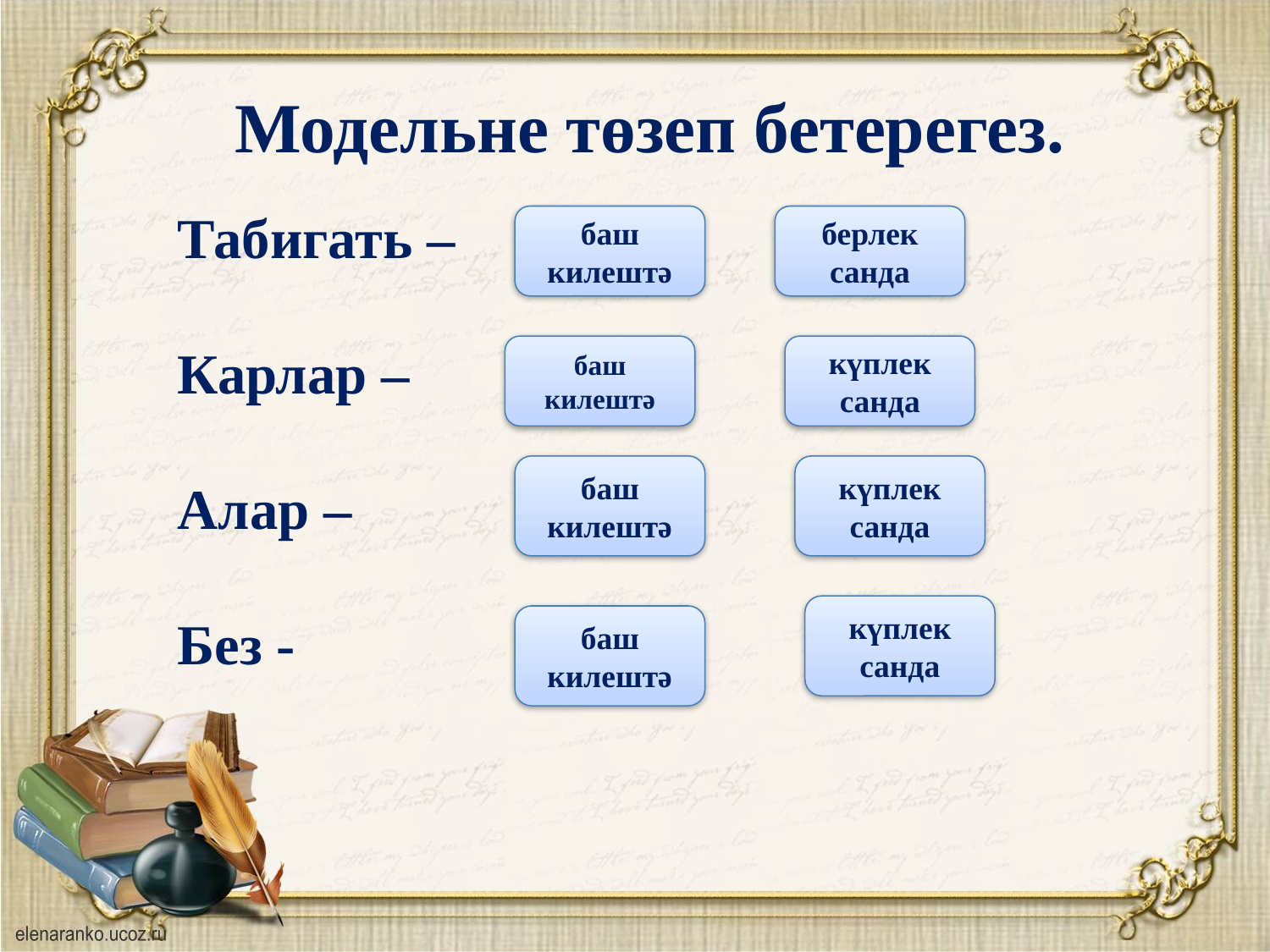

Модельне төзеп бетерегез.
Табигать –

Карлар –

Алар –

Без -

баш килештә
берлек санда

баш килештә
күплек санда
баш килештә
күплек санда

күплек санда
баш килештә